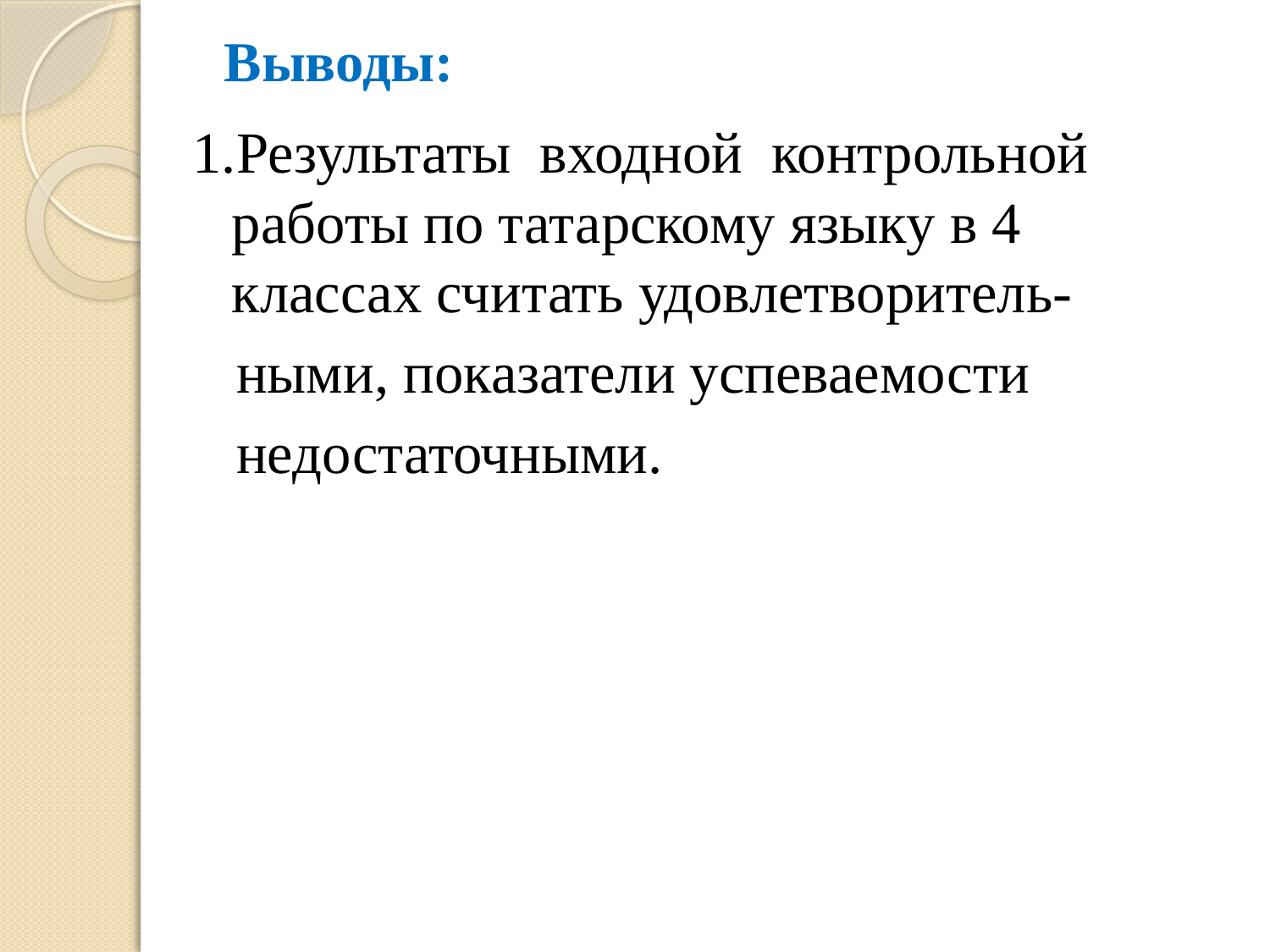

# Выводы:
1.Результаты  входной  контрольной   работы по татарскому языку в 4  классах считать удовлетворитель-
   ными, показатели успеваемости
   недостаточными.